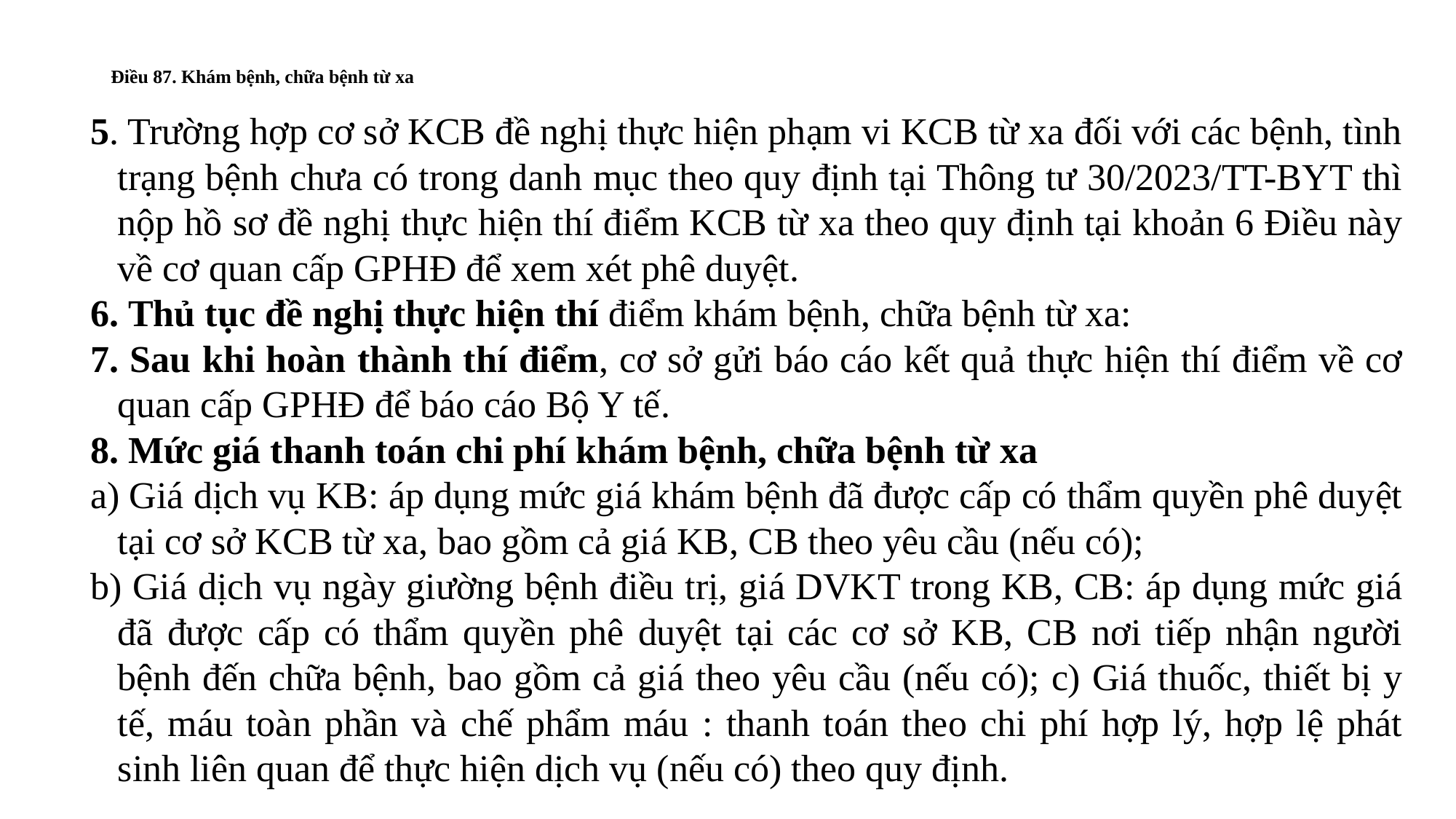

# Điều 87. Khám bệnh, chữa bệnh từ xa
5. Trường hợp cơ sở KCB đề nghị thực hiện phạm vi KCB từ xa đối với các bệnh, tình trạng bệnh chưa có trong danh mục theo quy định tại Thông tư 30/2023/TT-BYT thì nộp hồ sơ đề nghị thực hiện thí điểm KCB từ xa theo quy định tại khoản 6 Điều này về cơ quan cấp GPHĐ để xem xét phê duyệt.
6. Thủ tục đề nghị thực hiện thí điểm khám bệnh, chữa bệnh từ xa:
7. Sau khi hoàn thành thí điểm, cơ sở gửi báo cáo kết quả thực hiện thí điểm về cơ quan cấp GPHĐ để báo cáo Bộ Y tế.
8. Mức giá thanh toán chi phí khám bệnh, chữa bệnh từ xa
a) Giá dịch vụ KB: áp dụng mức giá khám bệnh đã được cấp có thẩm quyền phê duyệt tại cơ sở KCB từ xa, bao gồm cả giá KB, CB theo yêu cầu (nếu có);
b) Giá dịch vụ ngày giường bệnh điều trị, giá DVKT trong KB, CB: áp dụng mức giá đã được cấp có thẩm quyền phê duyệt tại các cơ sở KB, CB nơi tiếp nhận người bệnh đến chữa bệnh, bao gồm cả giá theo yêu cầu (nếu có); c) Giá thuốc, thiết bị y tế, máu toàn phần và chế phẩm máu : thanh toán theo chi phí hợp lý, hợp lệ phát sinh liên quan để thực hiện dịch vụ (nếu có) theo quy định.